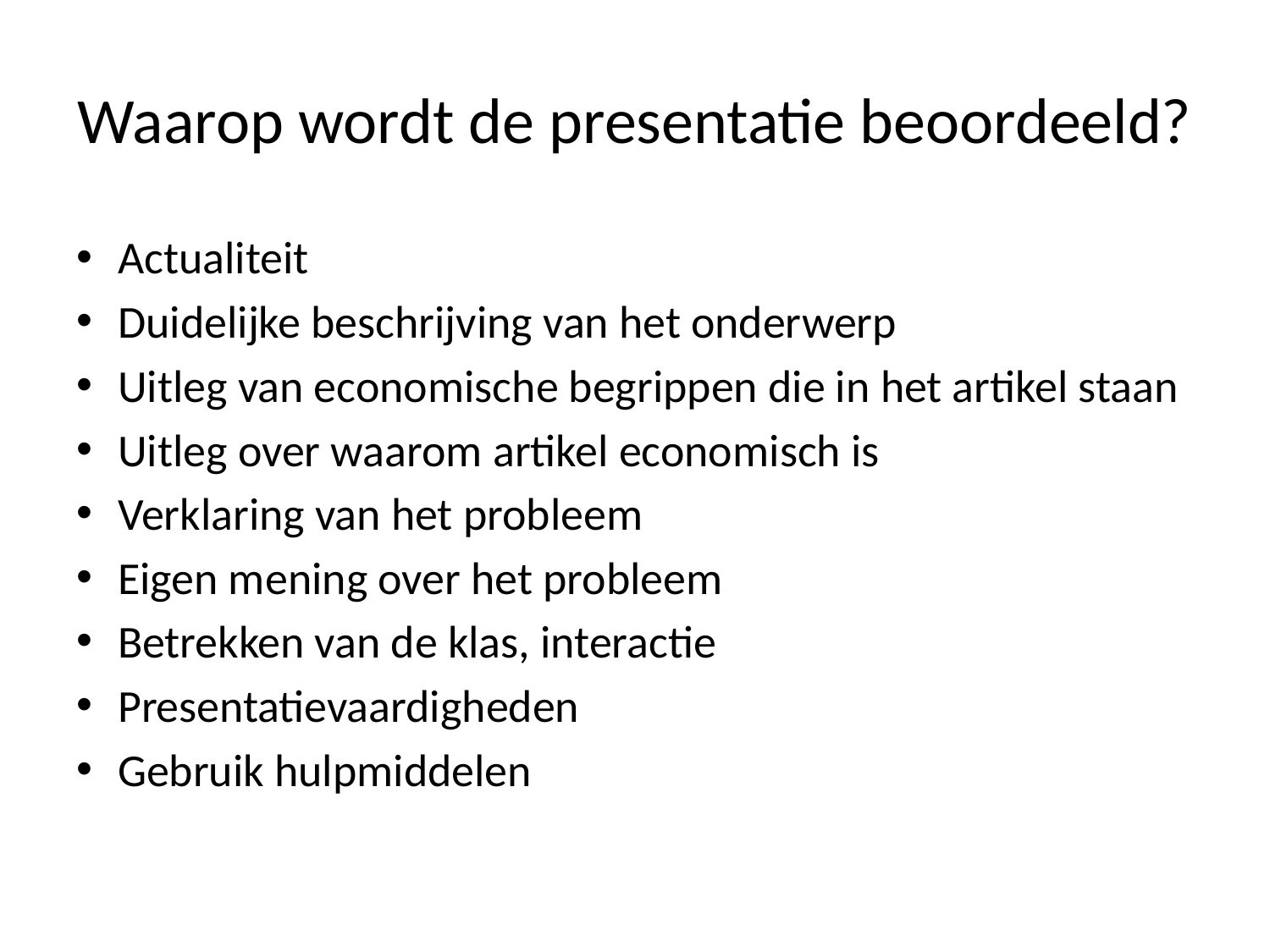

# Waarop wordt de presentatie beoordeeld?
Actualiteit
Duidelijke beschrijving van het onderwerp
Uitleg van economische begrippen die in het artikel staan
Uitleg over waarom artikel economisch is
Verklaring van het probleem
Eigen mening over het probleem
Betrekken van de klas, interactie
Presentatievaardigheden
Gebruik hulpmiddelen